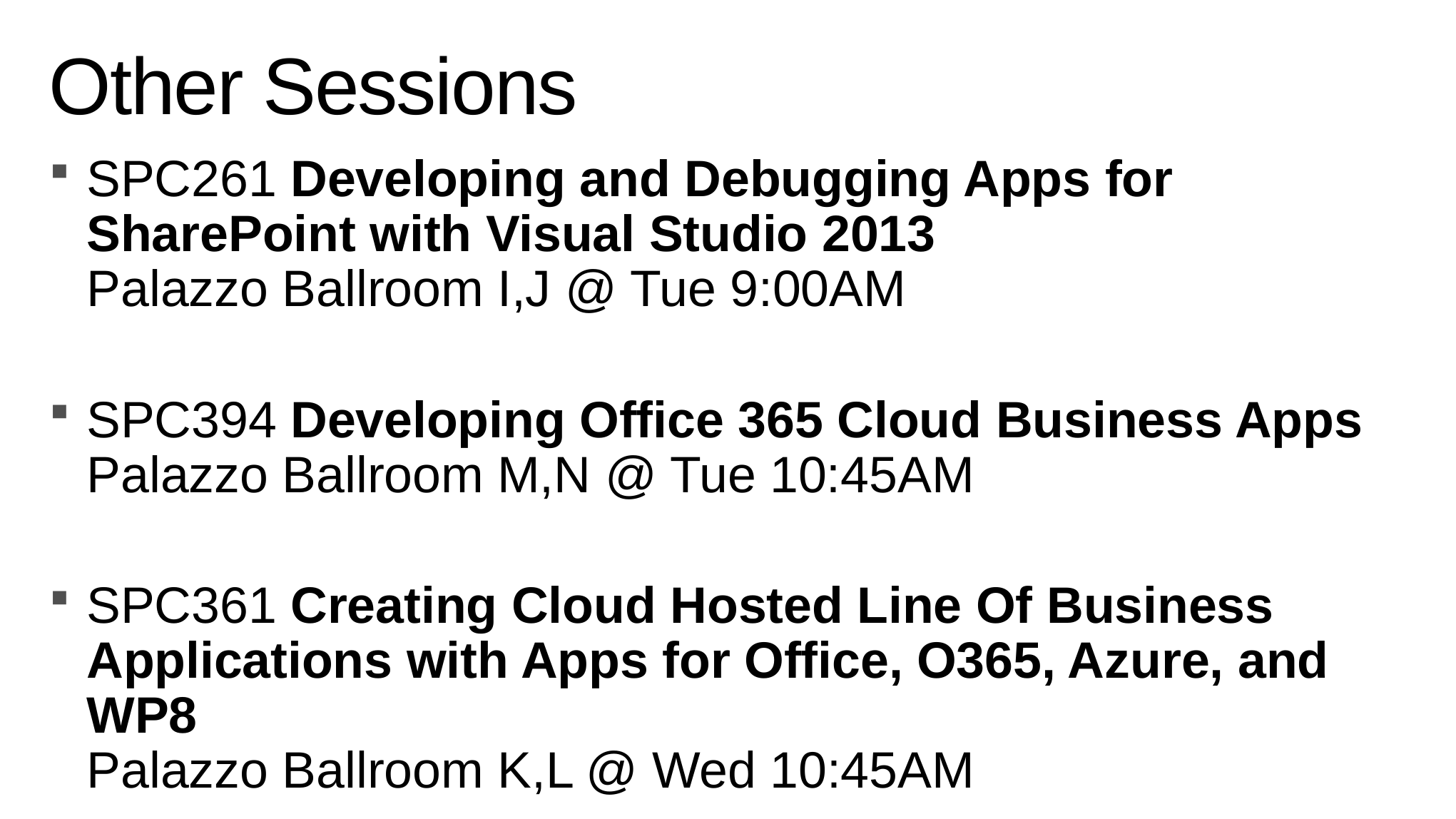

# Other Sessions
SPC261 Developing and Debugging Apps for SharePoint with Visual Studio 2013
Palazzo Ballroom I,J @ Tue 9:00AM

SPC394 Developing Office 365 Cloud Business Apps Palazzo Ballroom M,N @ Tue 10:45AM

SPC361 Creating Cloud Hosted Line Of Business Applications with Apps for Office, O365, Azure, and WP8
Palazzo Ballroom K,L @ Wed 10:45AM